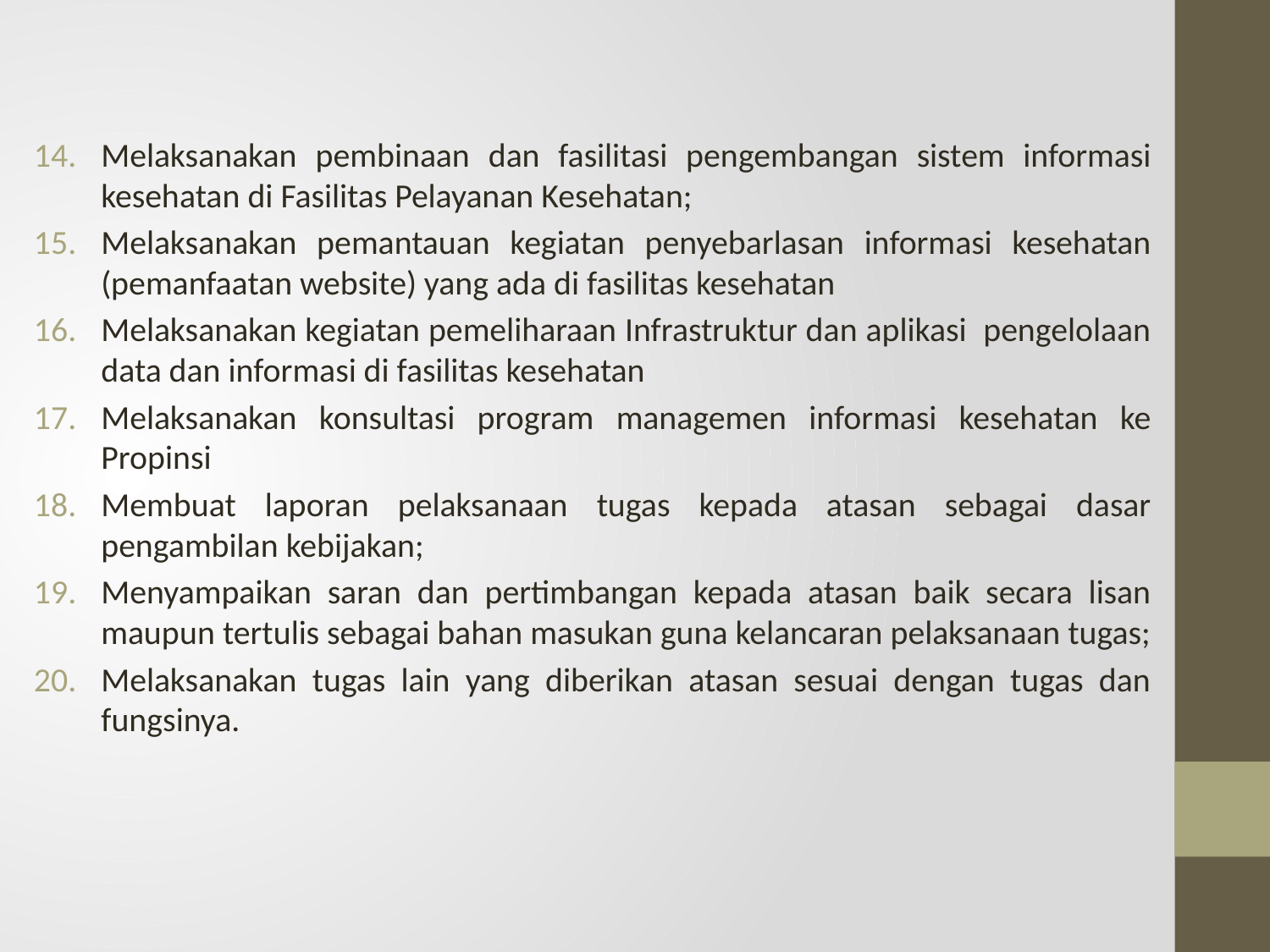

Melaksanakan pembinaan dan fasilitasi pengembangan sistem informasi kesehatan di Fasilitas Pelayanan Kesehatan;
Melaksanakan pemantauan kegiatan penyebarlasan informasi kesehatan (pemanfaatan website) yang ada di fasilitas kesehatan
Melaksanakan kegiatan pemeliharaan Infrastruktur dan aplikasi  pengelolaan data dan informasi di fasilitas kesehatan
Melaksanakan konsultasi program managemen informasi kesehatan ke Propinsi
Membuat laporan pelaksanaan tugas kepada atasan sebagai dasar pengambilan kebijakan;
Menyampaikan saran dan pertimbangan kepada atasan baik secara lisan maupun tertulis sebagai bahan masukan guna kelancaran pelaksanaan tugas;
Melaksanakan tugas lain yang diberikan atasan sesuai dengan tugas dan fungsinya.